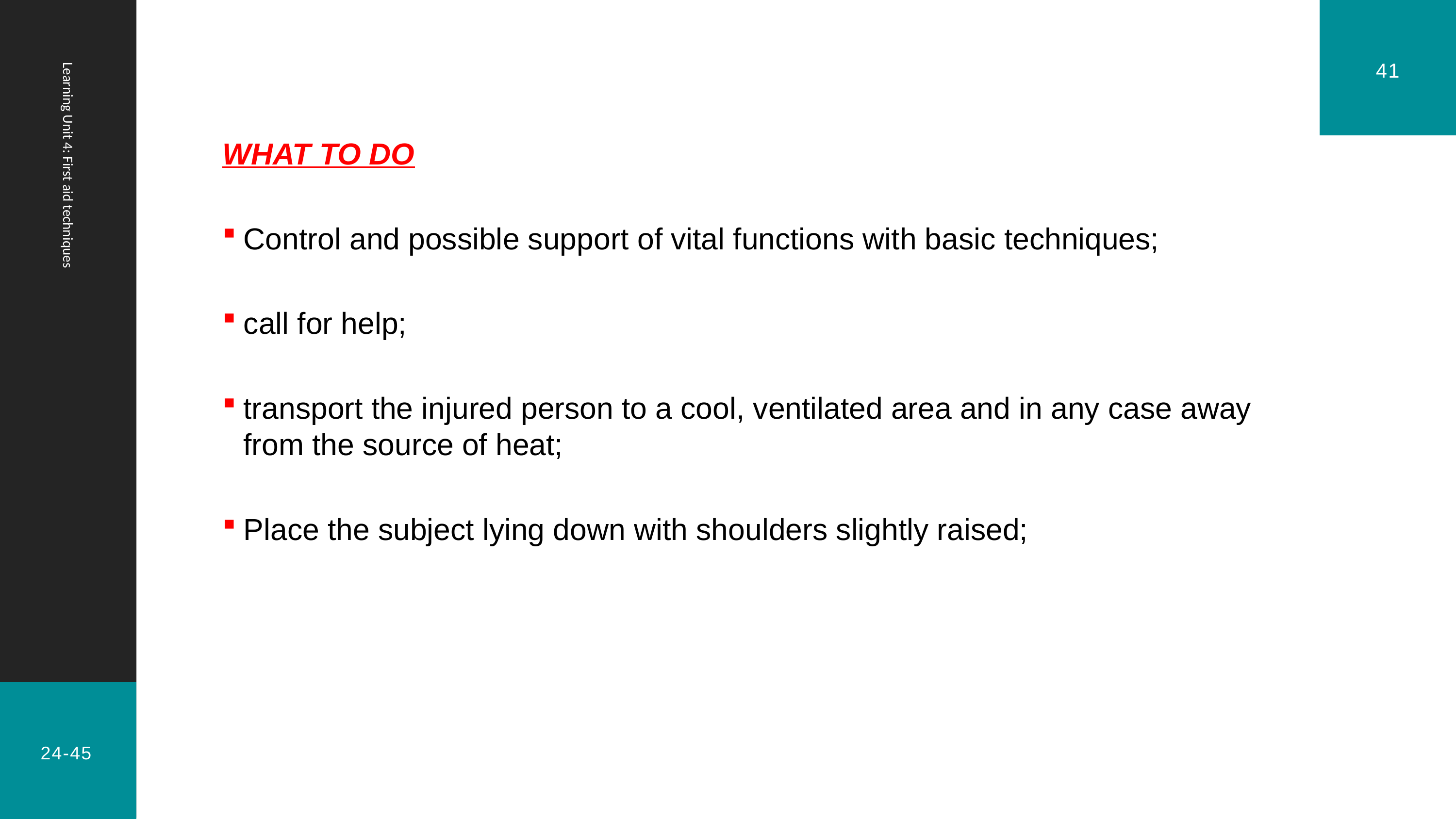

41
WHAT TO DO

Control and possible support of vital functions with basic techniques;

call for help;

transport the injured person to a cool, ventilated area and in any case away from the source of heat;

Place the subject lying down with shoulders slightly raised;
Learning Unit 4: First aid techniques

24-45